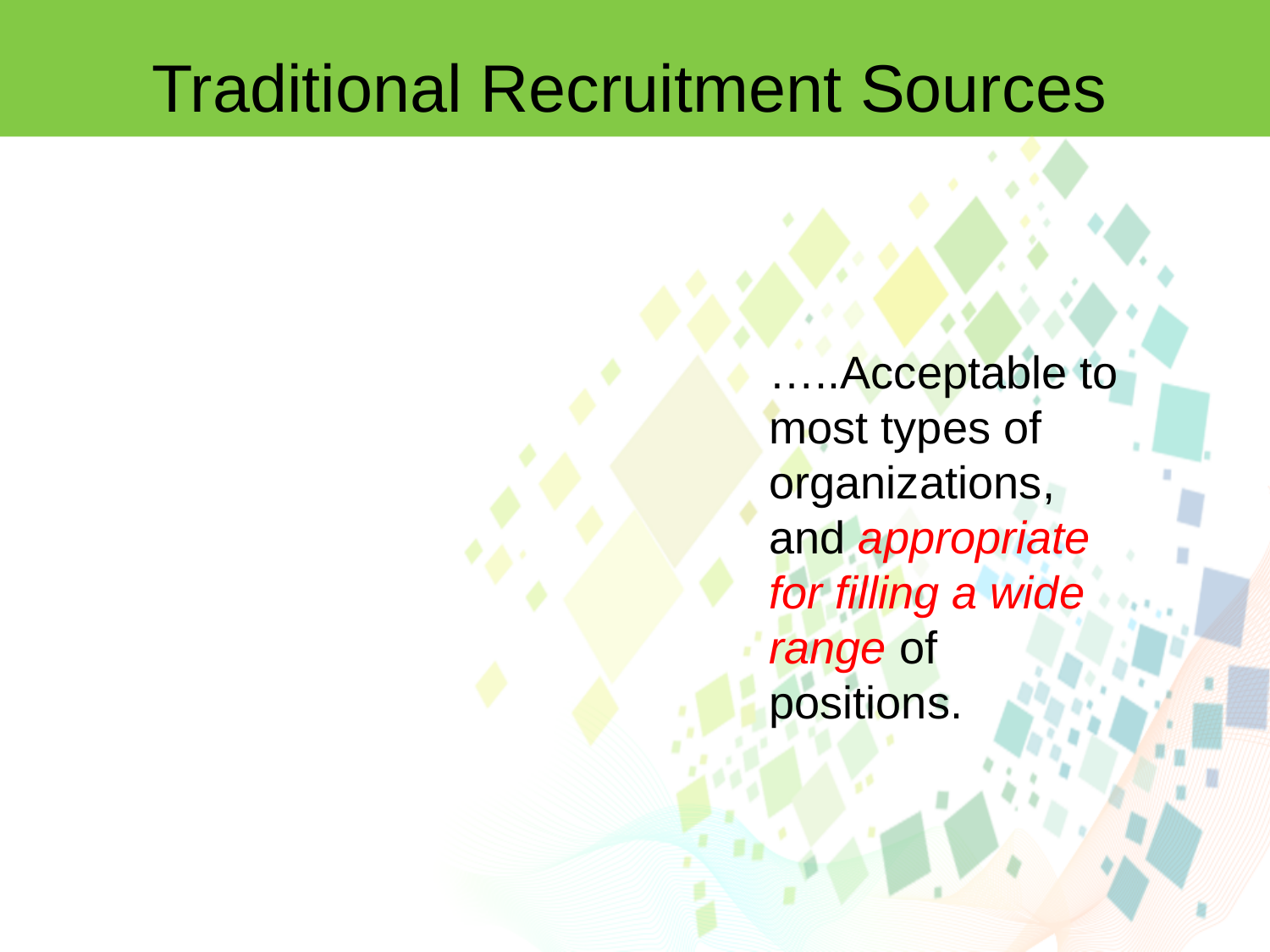

Traditional Recruitment Sources
…..Acceptable to most types of organizations, and appropriate for filling a wide range of positions.